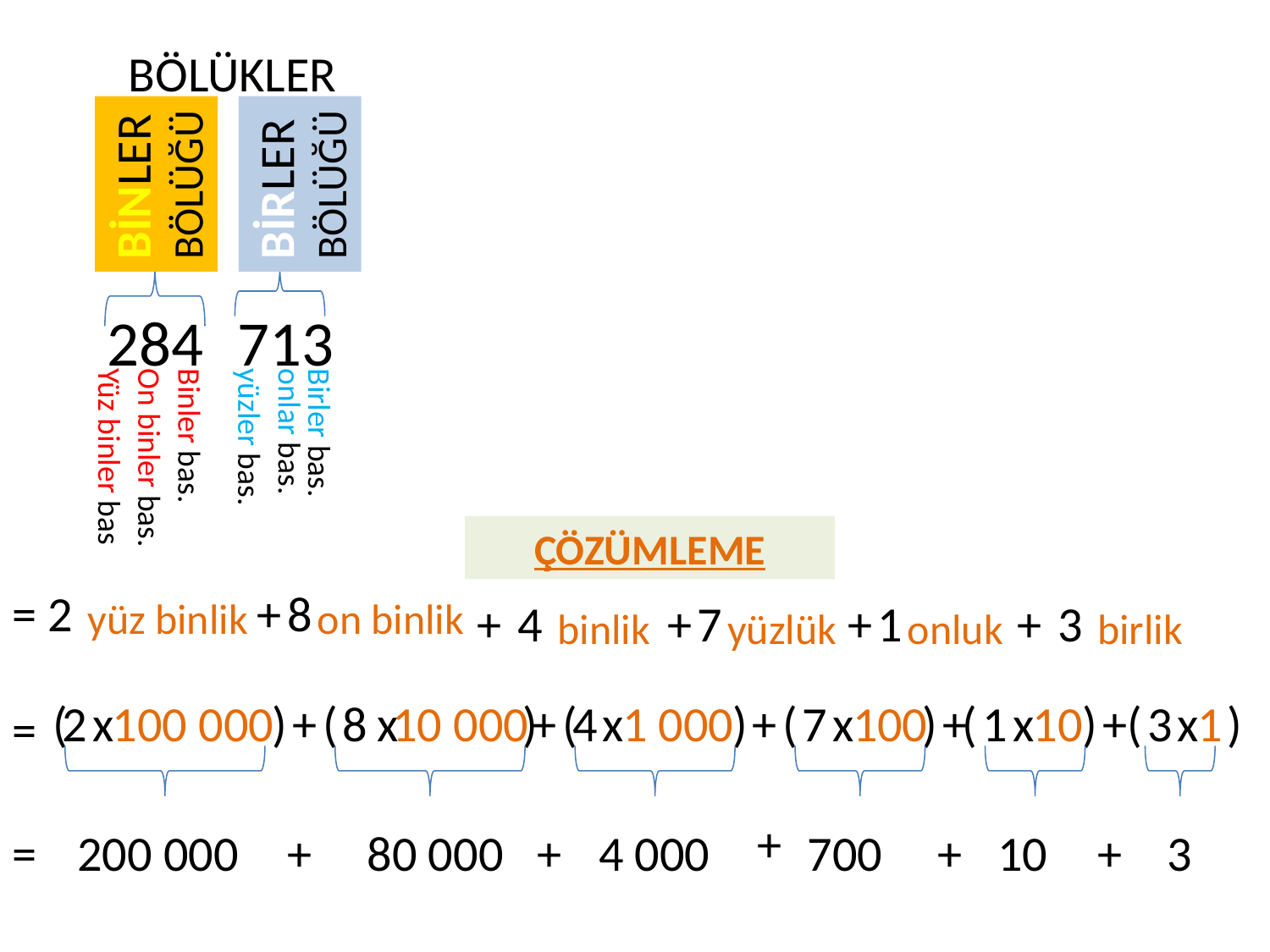

BÖLÜKLER
BİNLER BÖLÜĞÜ
BİRLER BÖLÜĞÜ

284
713
Birler bas.
Binler bas.
yüzler bas.
onlar bas.
Yüz binler bas
On binler bas.
ÇÖZÜMLEME
=
2

+
8
yüz binlik
on binlik
+
4
+
7
+
1
+
3
binlik
yüzlük
onluk
birlik

(
2
x
100 000
)
+
(
8
x
10 000
)
+
(
4
x
1 000
)
+
(
7
x
100
)
+
(
1
x
10
)
+
(
3
x
1
)

=

+
=
200 000
+
80 000
+
 4 000
700
+
10
+
3